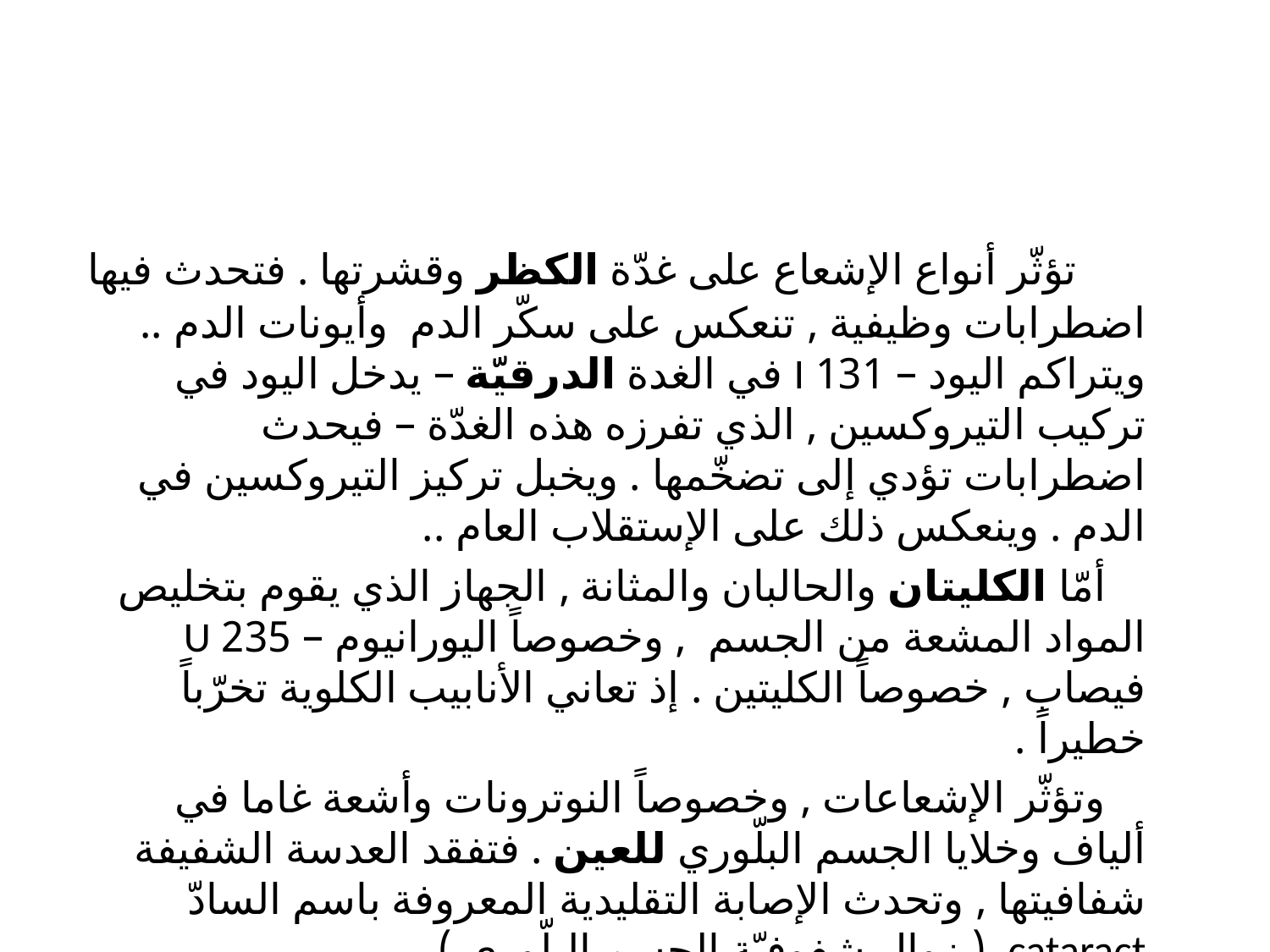

#
        تؤثّر أنواع الإشعاع على غدّة الكظر وقشرتها . فتحدث فيها اضطرابات وظيفية , تنعكس على سكّر الدم  وأيونات الدم .. ويتراكم اليود – 131 I في الغدة الدرقيّة – يدخل اليود في تركيب التيروكسين , الذي تفرزه هذه الغدّة – فيحدث اضطرابات تؤدي إلى تضخّمها . ويخبل تركيز التيروكسين في الدم . وينعكس ذلك على الإستقلاب العام ..
        أمّا الكليتان والحالبان والمثانة , الجهاز الذي يقوم بتخليص المواد المشعة من الجسم  , وخصوصاً اليورانيوم – 235 U فيصاب , خصوصاً الكليتين . إذ تعاني الأنابيب الكلوية تخرّباً خطيراً .
        وتؤثّر الإشعاعات , وخصوصاً النوترونات وأشعة غاما في ألياف وخلايا الجسم البلّوري للعين . فتفقد العدسة الشفيفة شفافيتها , وتحدث الإصابة التقليدية المعروفة باسم السادّ cataract  ( زوال شفوفيّة الجسم البلّوري ) .